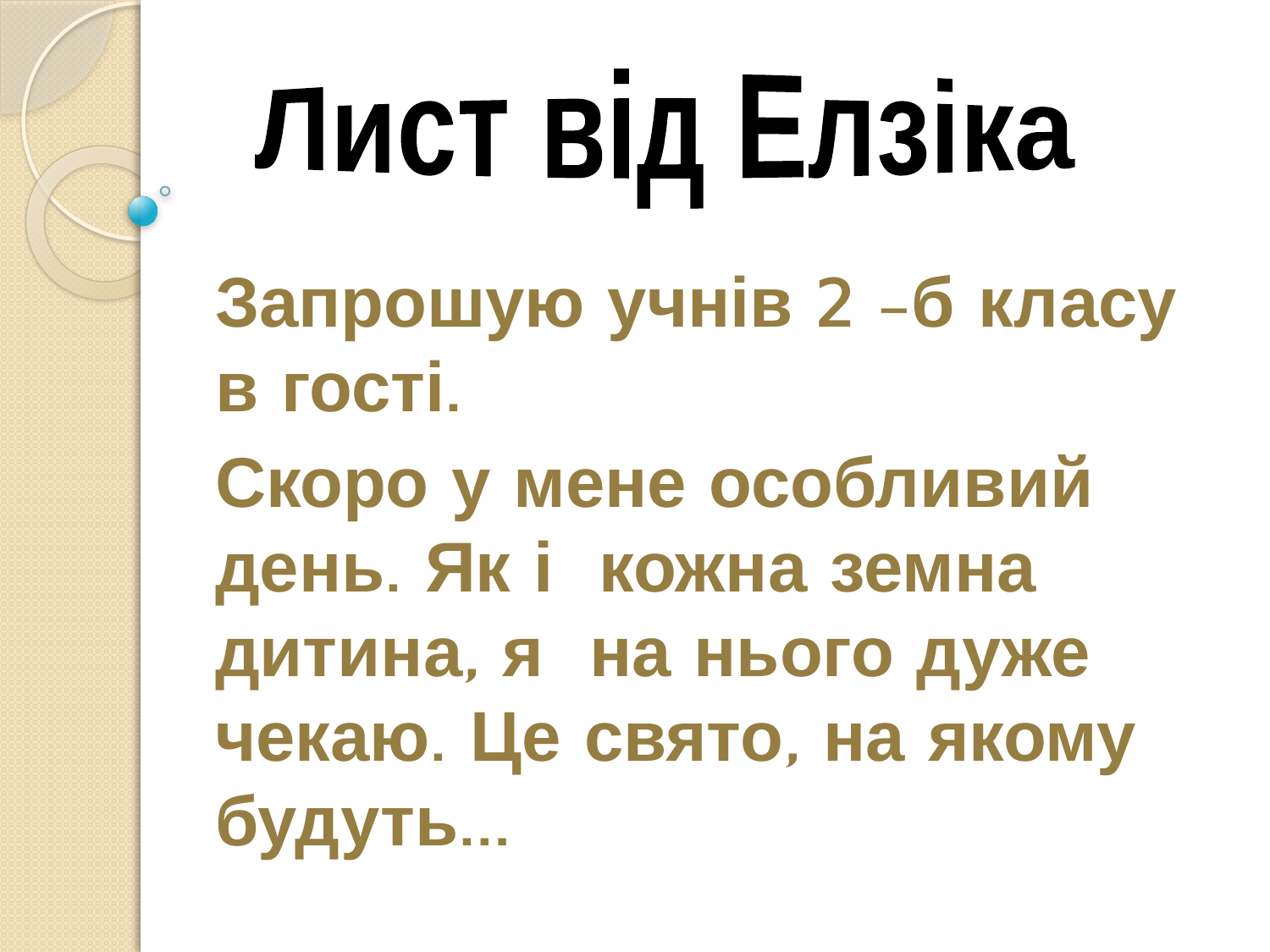

#
Лист від Елзіка
Запрошую учнів 2 –б класу в гості.
Скоро у мене особливий день. Як і  кожна земна дитина, я  на нього дуже чекаю. Це свято, на якому будуть…